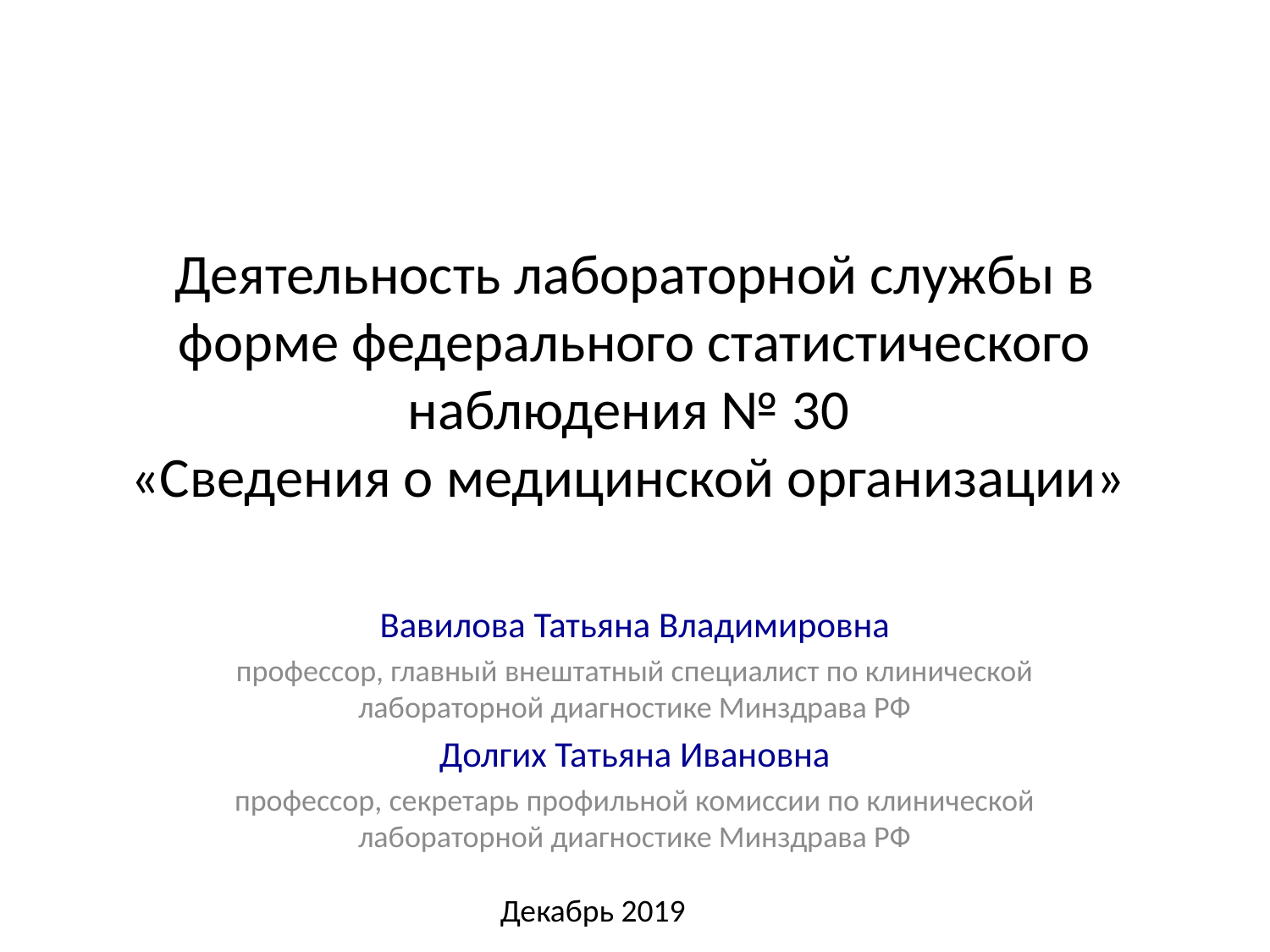

# Деятельность лабораторной службы в форме федерального статистического наблюдения № 30 «Сведения о медицинской организации»
Вавилова Татьяна Владимировна
профессор, главный внештатный специалист по клинической лабораторной диагностике Минздрава РФ
Долгих Татьяна Ивановна
профессор, секретарь профильной комиссии по клинической лабораторной диагностике Минздрава РФ
Декабрь 2019